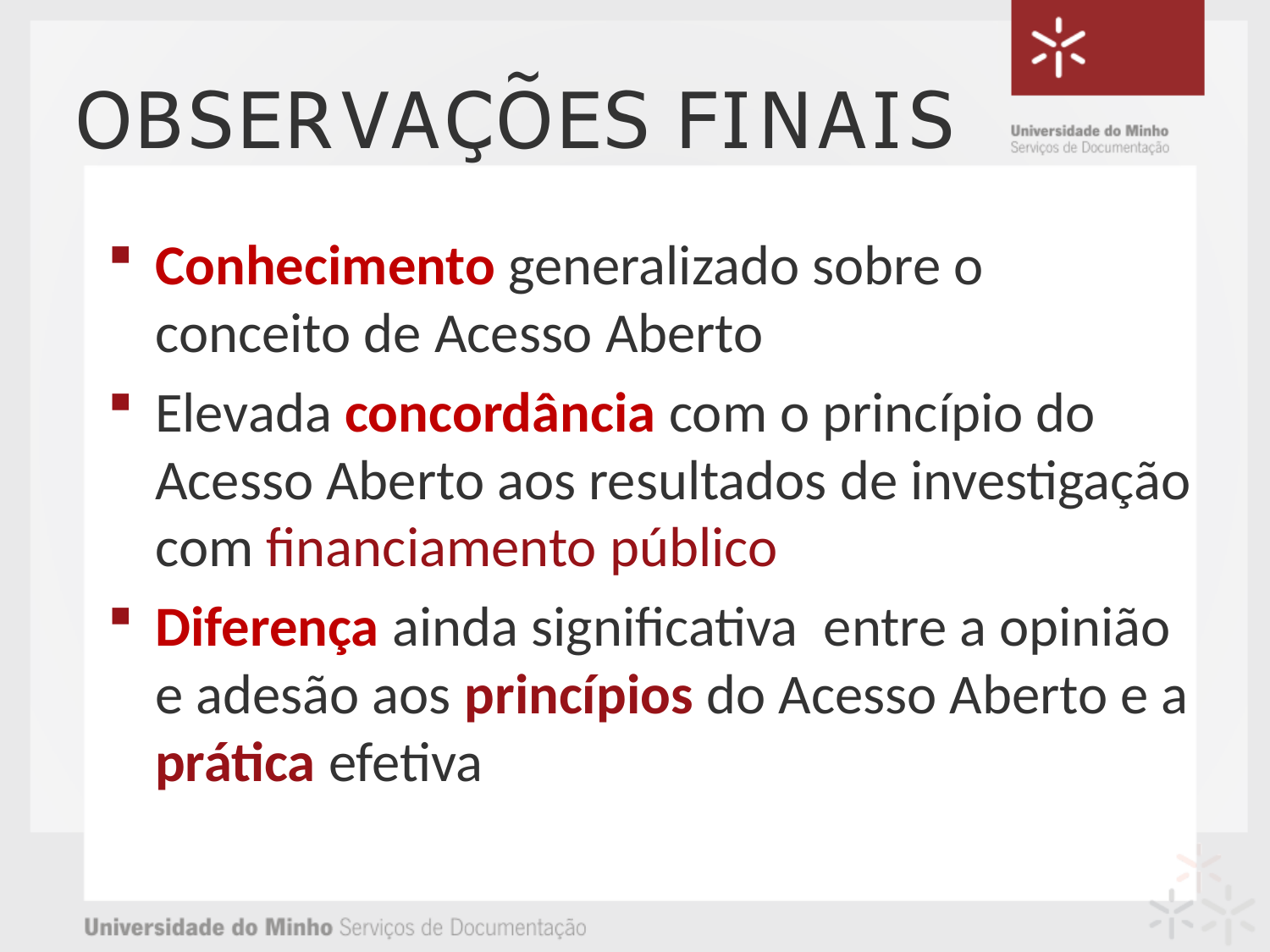

# OBSERVAÇÕES FINAIS
Conhecimento generalizado sobre o conceito de Acesso Aberto
Elevada concordância com o princípio do Acesso Aberto aos resultados de investigação com financiamento público
Diferença ainda significativa  entre a opinião e adesão aos princípios do Acesso Aberto e a prática efetiva